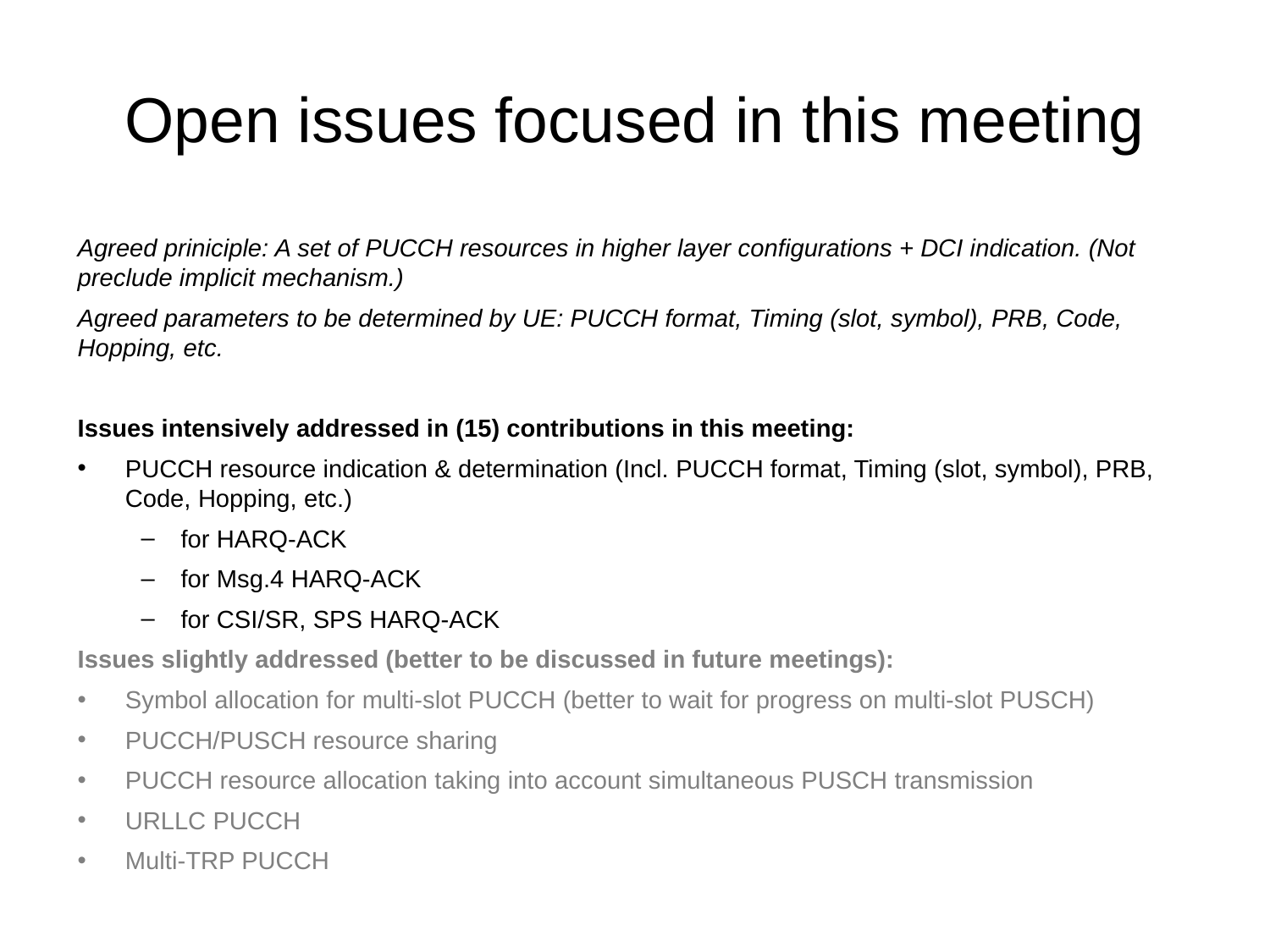

# Open issues focused in this meeting
Agreed priniciple: A set of PUCCH resources in higher layer configurations + DCI indication. (Not preclude implicit mechanism.)
Agreed parameters to be determined by UE: PUCCH format, Timing (slot, symbol), PRB, Code, Hopping, etc.

Issues intensively addressed in (15) contributions in this meeting:
PUCCH resource indication & determination (Incl. PUCCH format, Timing (slot, symbol), PRB, Code, Hopping, etc.)
for HARQ-ACK
for Msg.4 HARQ-ACK
for CSI/SR, SPS HARQ-ACK
Issues slightly addressed (better to be discussed in future meetings):
Symbol allocation for multi-slot PUCCH (better to wait for progress on multi-slot PUSCH)
PUCCH/PUSCH resource sharing
PUCCH resource allocation taking into account simultaneous PUSCH transmission
URLLC PUCCH
Multi-TRP PUCCH